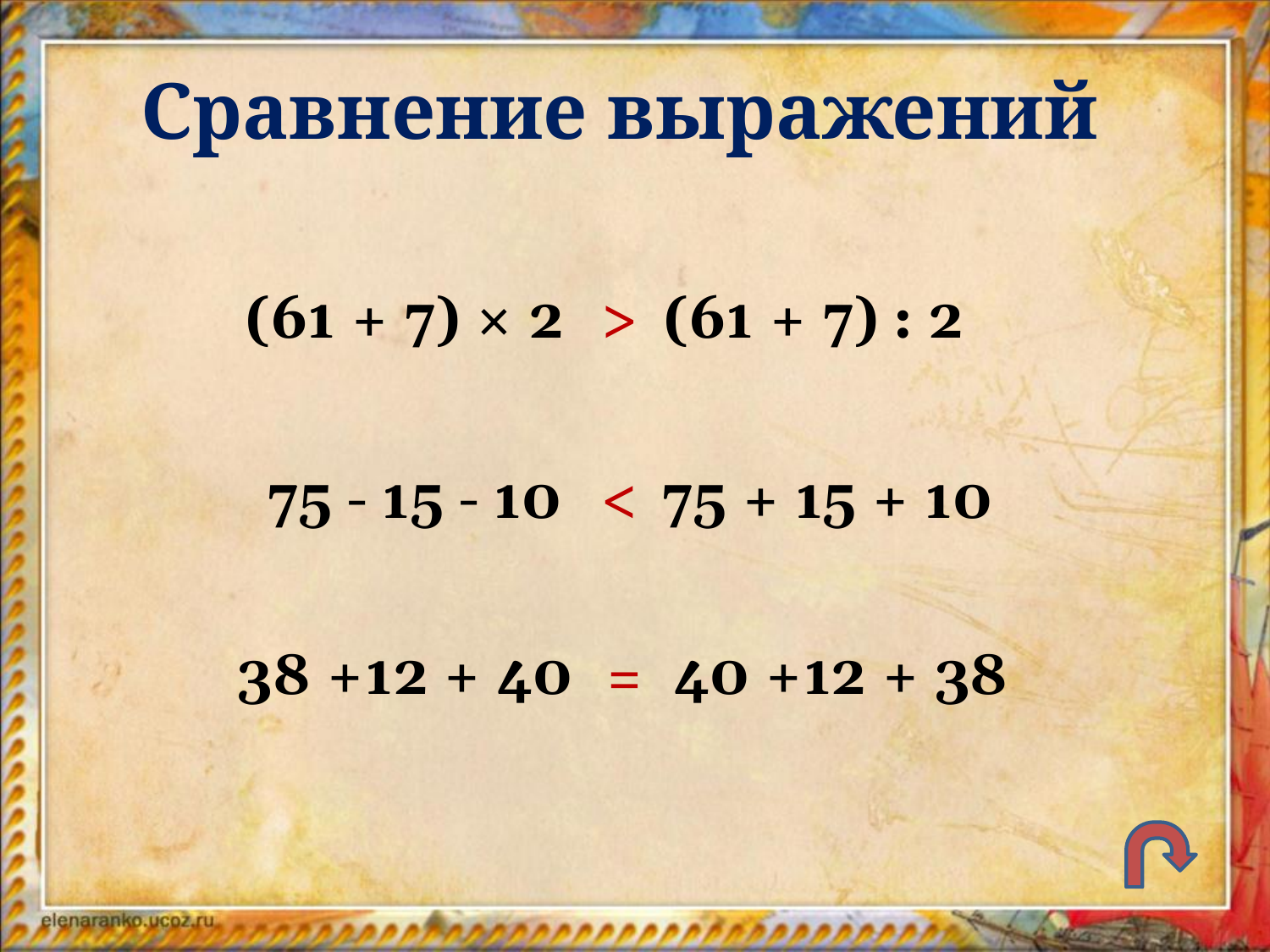

Сравнение выражений
>
(61 + 7) × 2       (61 + 7) : 2
<
75 - 15 - 10       75 + 15 + 10
38 +12 + 40       40 +12 + 38
=